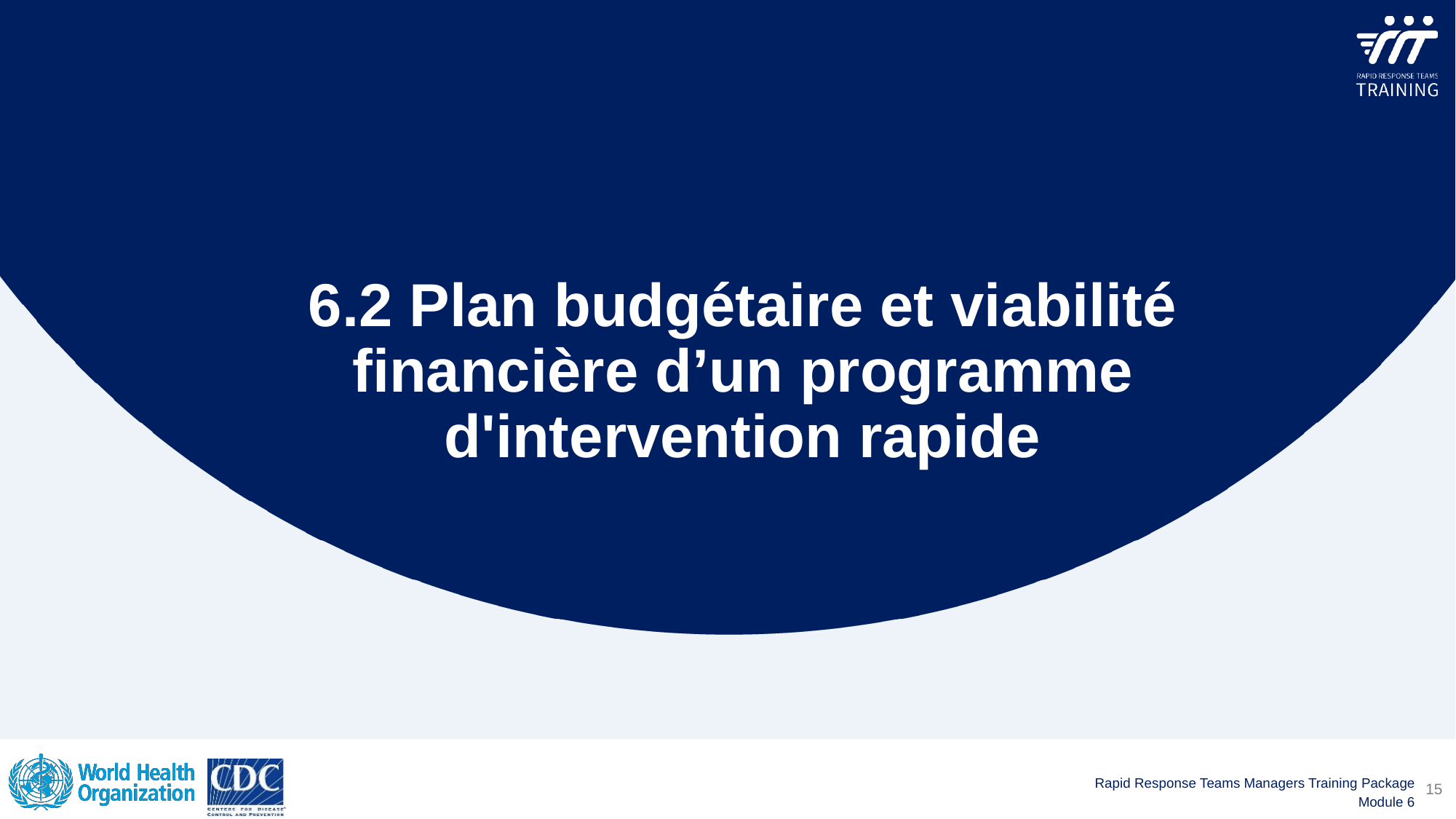

6.2 Plan budgétaire et viabilité financière dʼun programme d'intervention rapide
15